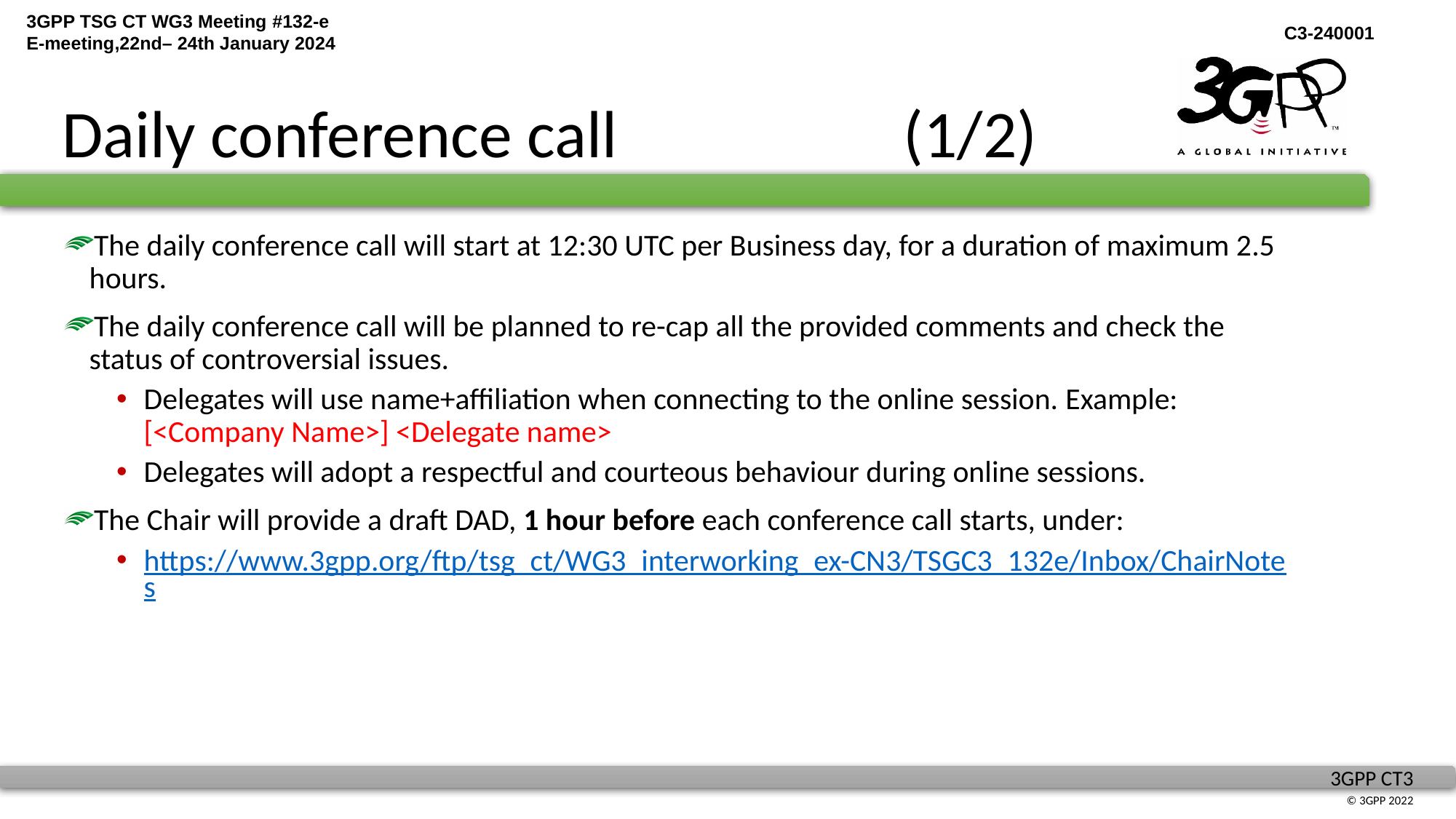

# Daily conference call                   (1/2)
The daily conference call will start at 12:30 UTC per Business day, for a duration of maximum 2.5 hours.
The daily conference call will be planned to re-cap all the provided comments and check the status of controversial issues.
Delegates will use name+affiliation when connecting to the online session. Example: [<Company Name>] <Delegate name>
Delegates will adopt a respectful and courteous behaviour during online sessions.
The Chair will provide a draft DAD, 1 hour before each conference call starts, under:
https://www.3gpp.org/ftp/tsg_ct/WG3_interworking_ex-CN3/TSGC3_132e/Inbox/ChairNotes